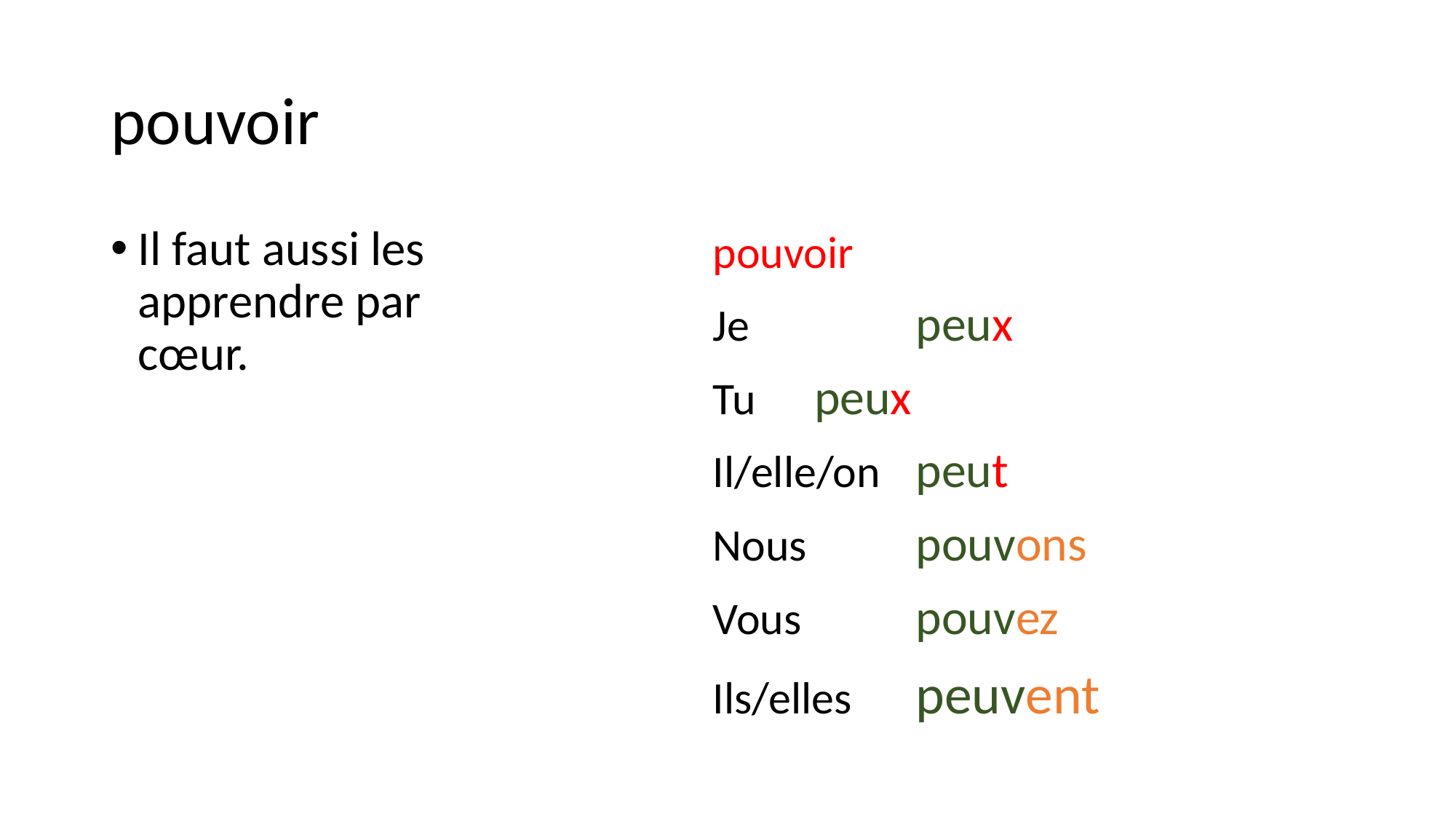

# pouvoir
Il faut aussi les apprendre par cœur.
pouvoir
Je 	 		peux
Tu  			peux
Il/elle/on  		peut
Nous  		pouvons
Vous  		pouvez
Ils/elles  		peuvent